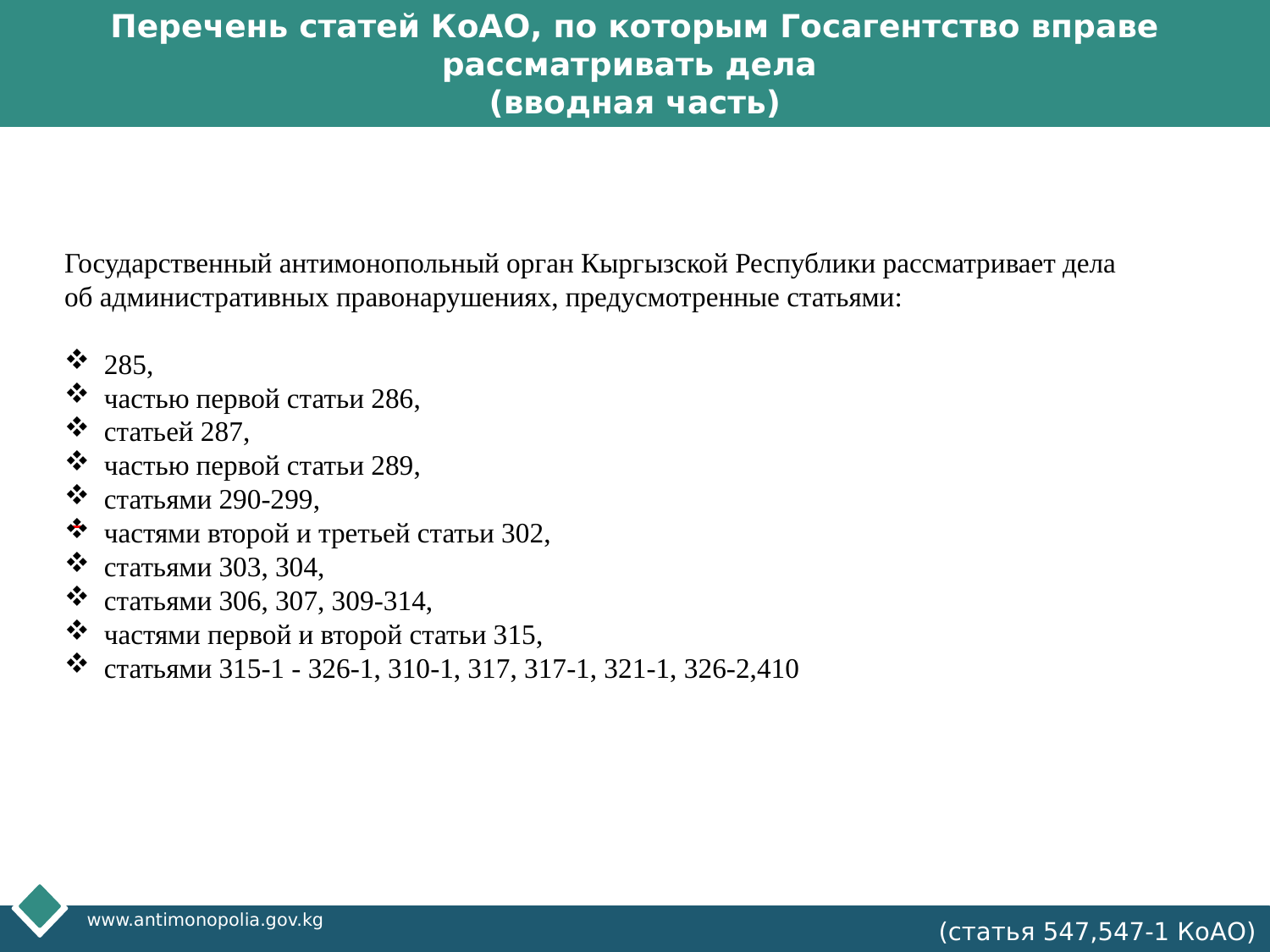

Перечень статей КоАО, по которым Госагентство вправе рассматривать дела
(вводная часть)

Государственный антимонопольный орган Кыргызской Республики рассматривает дела об административных правонарушениях, предусмотренные статьями:

285,
частью первой статьи 286,
статьей 287,
частью первой статьи 289,
статьями 290-299,
частями второй и третьей статьи 302,
статьями 303, 304,
статьями 306, 307, 309-314,
частями первой и второй статьи 315,
статьями 315-1 - 326-1, 310-1, 317, 317-1, 321-1, 326-2,410

www.antimonopolia.gov.kg
(статья 547,547-1 КоАО)
Company Logo
http://ppt.prtxt.ru